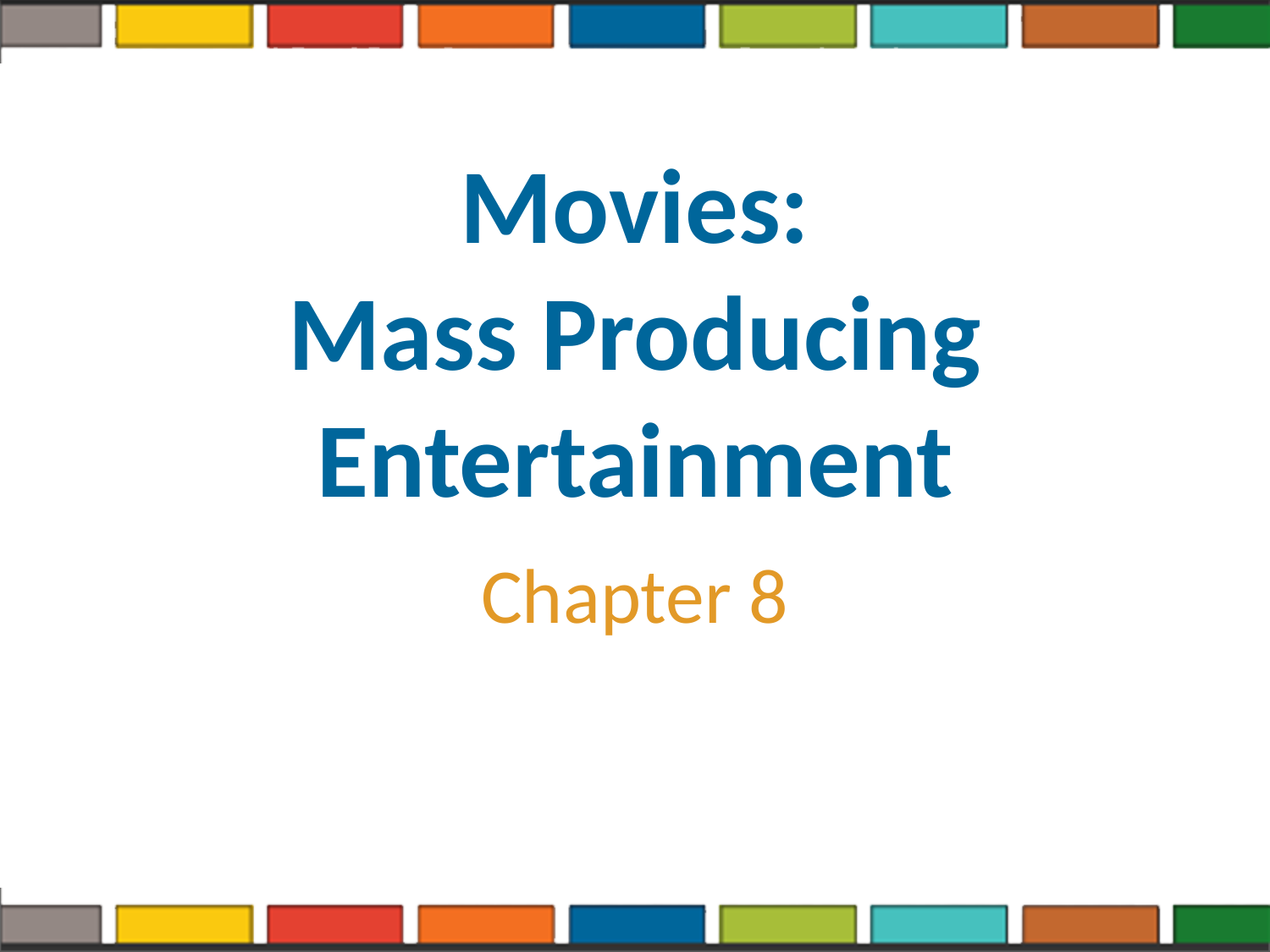

# Movies: Mass Producing Entertainment
Chapter 8